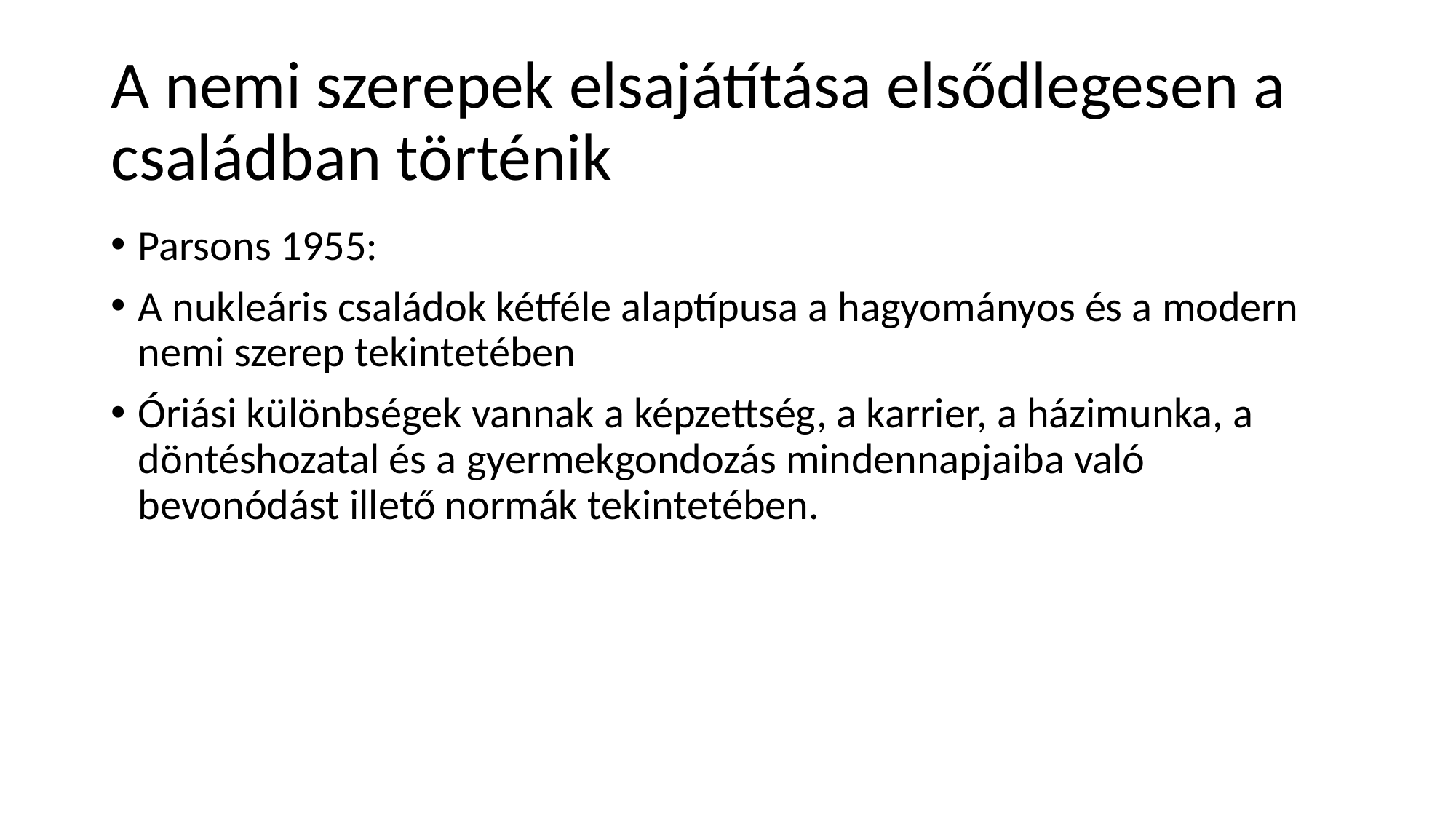

# A nemi szerepek elsajátítása elsődlegesen a családban történik
Parsons 1955:
A nukleáris családok kétféle alaptípusa a hagyományos és a modern nemi szerep tekintetében
Óriási különbségek vannak a képzettség, a karrier, a házimunka, a döntéshozatal és a gyermekgondozás mindennapjaiba való bevonódást illető normák tekintetében.